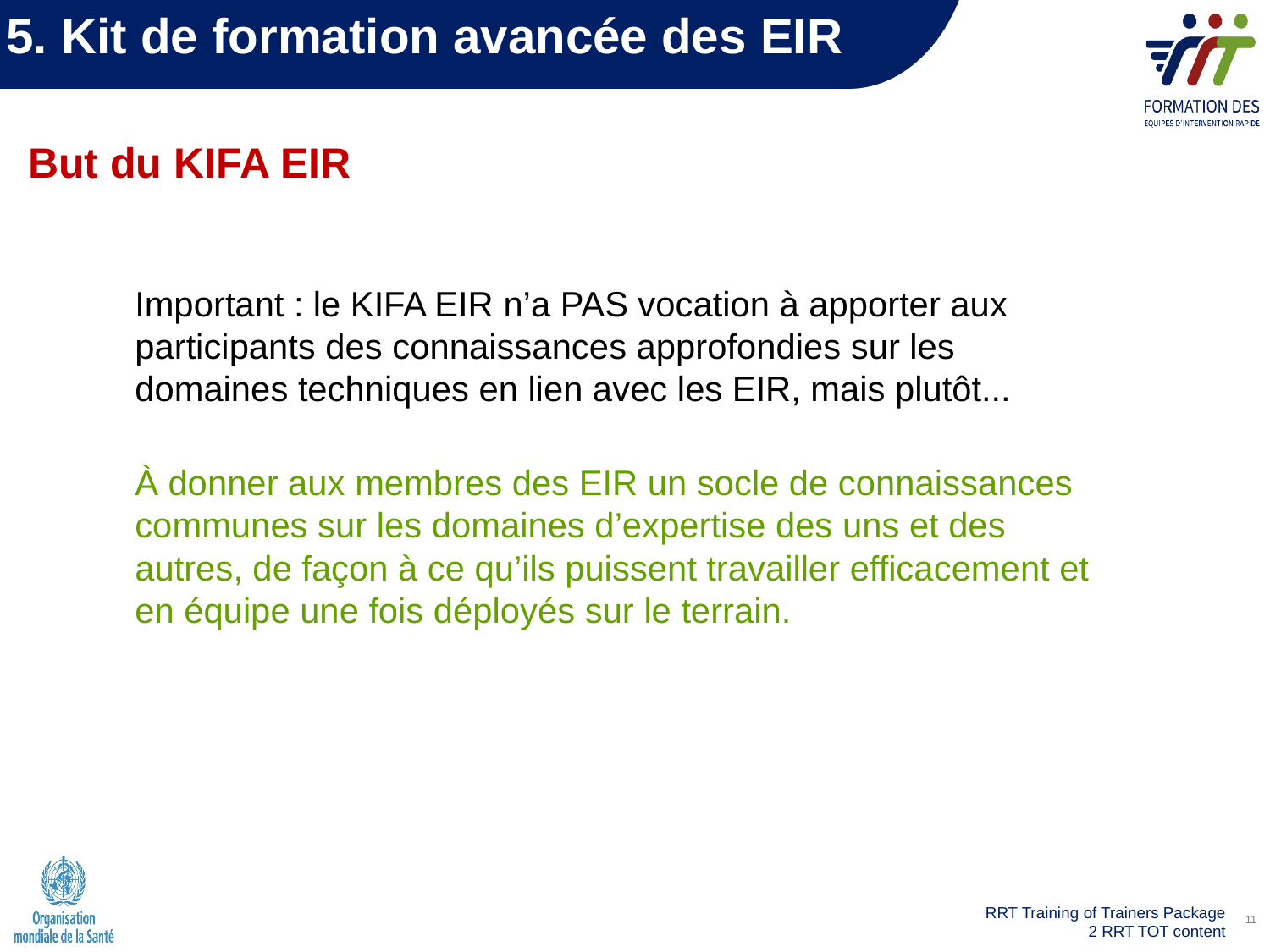

5. Kit de formation avancée des EIR
But du KIFA EIR
Important : le KIFA EIR n’a PAS vocation à apporter aux participants des connaissances approfondies sur les domaines techniques en lien avec les EIR, mais plutôt...

À donner aux membres des EIR un socle de connaissances communes sur les domaines d’expertise des uns et des autres, de façon à ce qu’ils puissent travailler efficacement et en équipe une fois déployés sur le terrain.